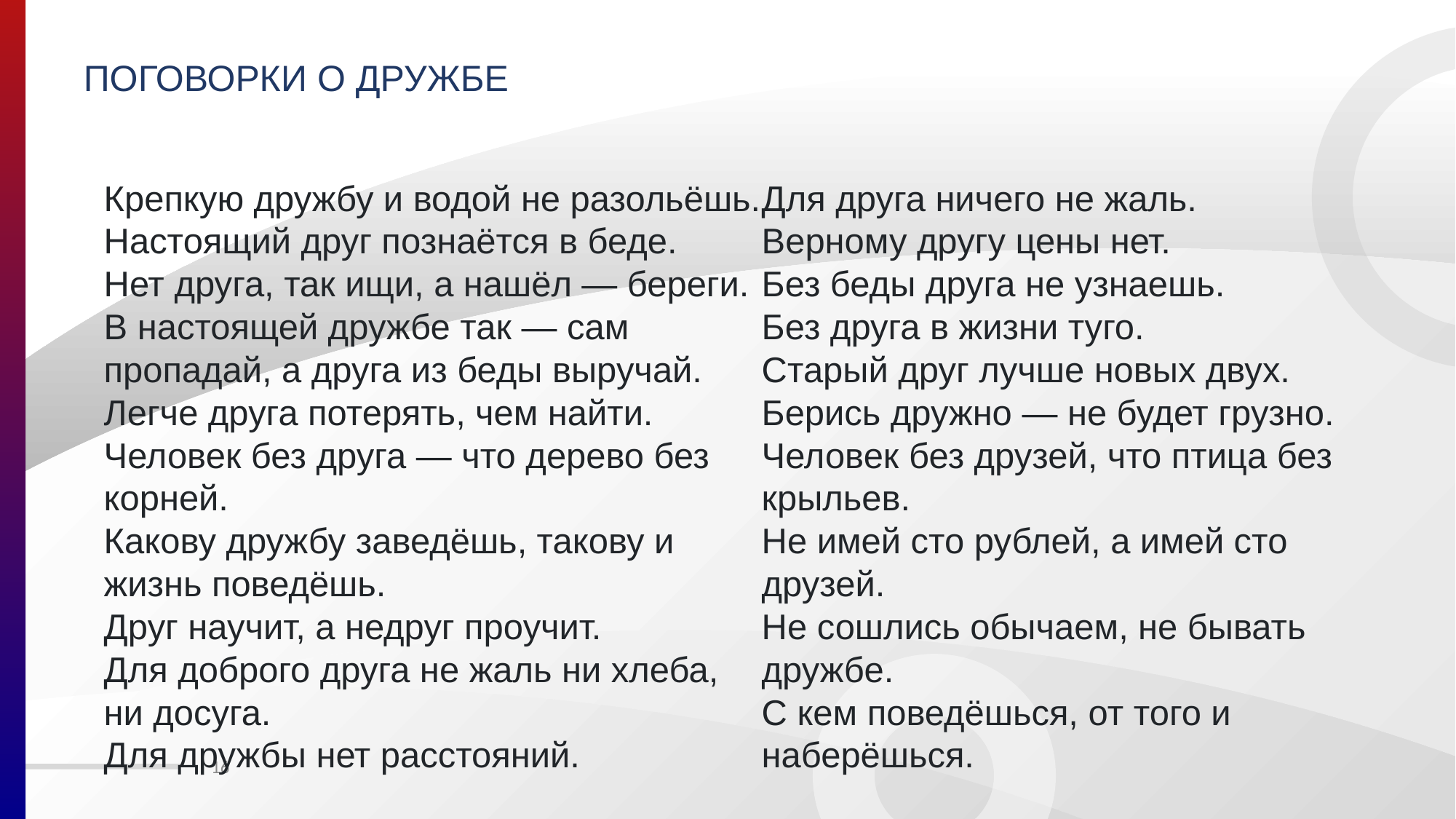

# ПОГОВОРКИ О ДРУЖБЕ
Крепкую дружбу и водой не разольёшь.
Настоящий друг познаётся в беде.
Нет друга, так ищи, а нашёл — береги.
В настоящей дружбе так — сам пропадай, а друга из беды выручай.
Легче друга потерять, чем найти.
Человек без друга — что дерево без корней.
Какову дружбу заведёшь, такову и жизнь поведёшь.
Друг научит, а недруг проучит.
Для доброго друга не жаль ни хлеба, ни досуга.
Для дружбы нет расстояний.
Для друга ничего не жаль.
Верному другу цены нет.
Без беды друга не узнаешь.
Без друга в жизни туго.
Старый друг лучше новых двух.
Берись дружно — не будет грузно.
Человек без друзей, что птица без крыльев.
Не имей сто рублей, а имей сто друзей.
Не сошлись обычаем, не бывать дружбе.
С кем поведёшься, от того и наберёшься.